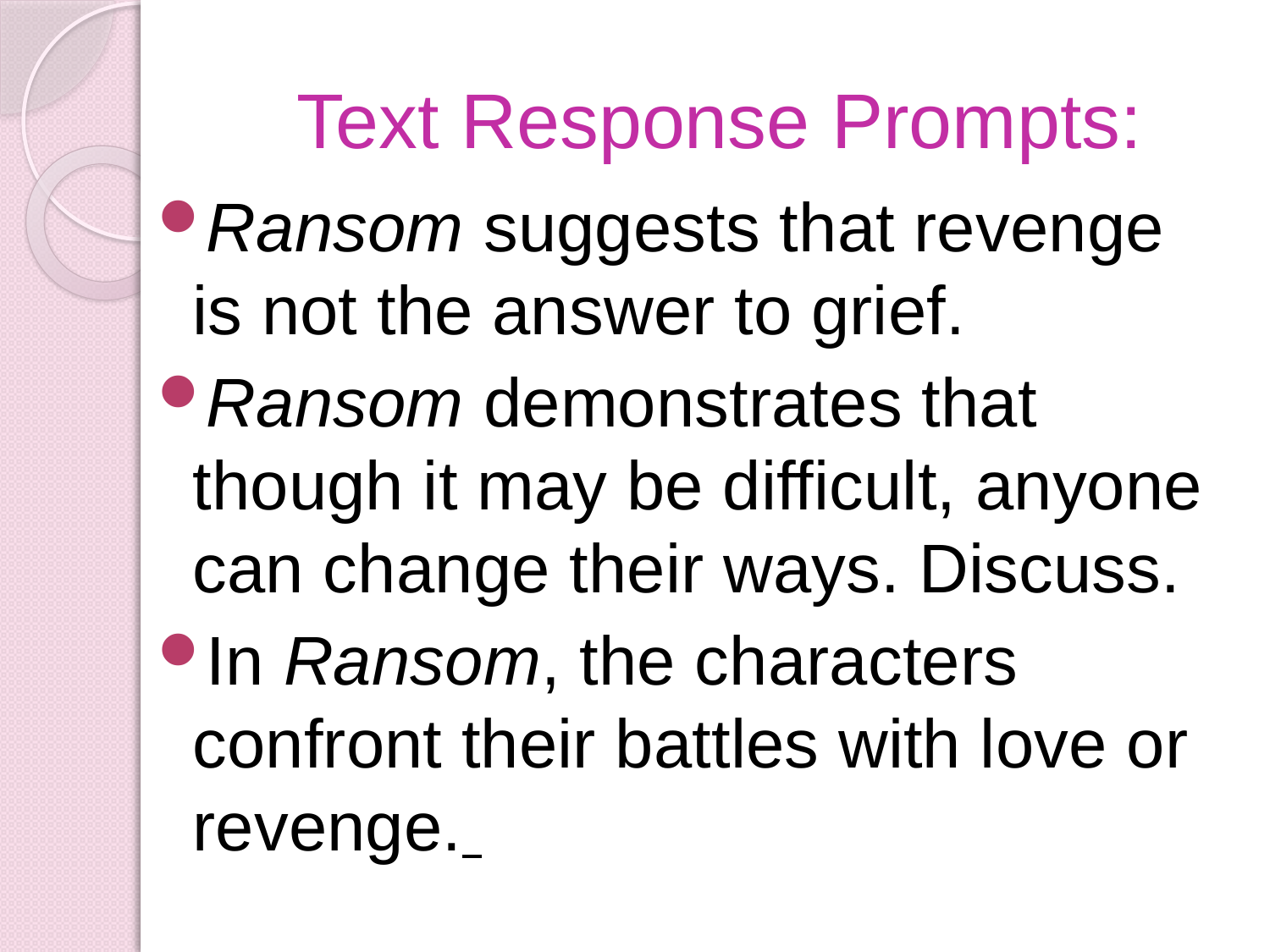

# Text Response Prompts:
Ransom suggests that revenge is not the answer to grief.
Ransom demonstrates that though it may be difficult, anyone can change their ways. Discuss.
In Ransom, the characters confront their battles with love or revenge.